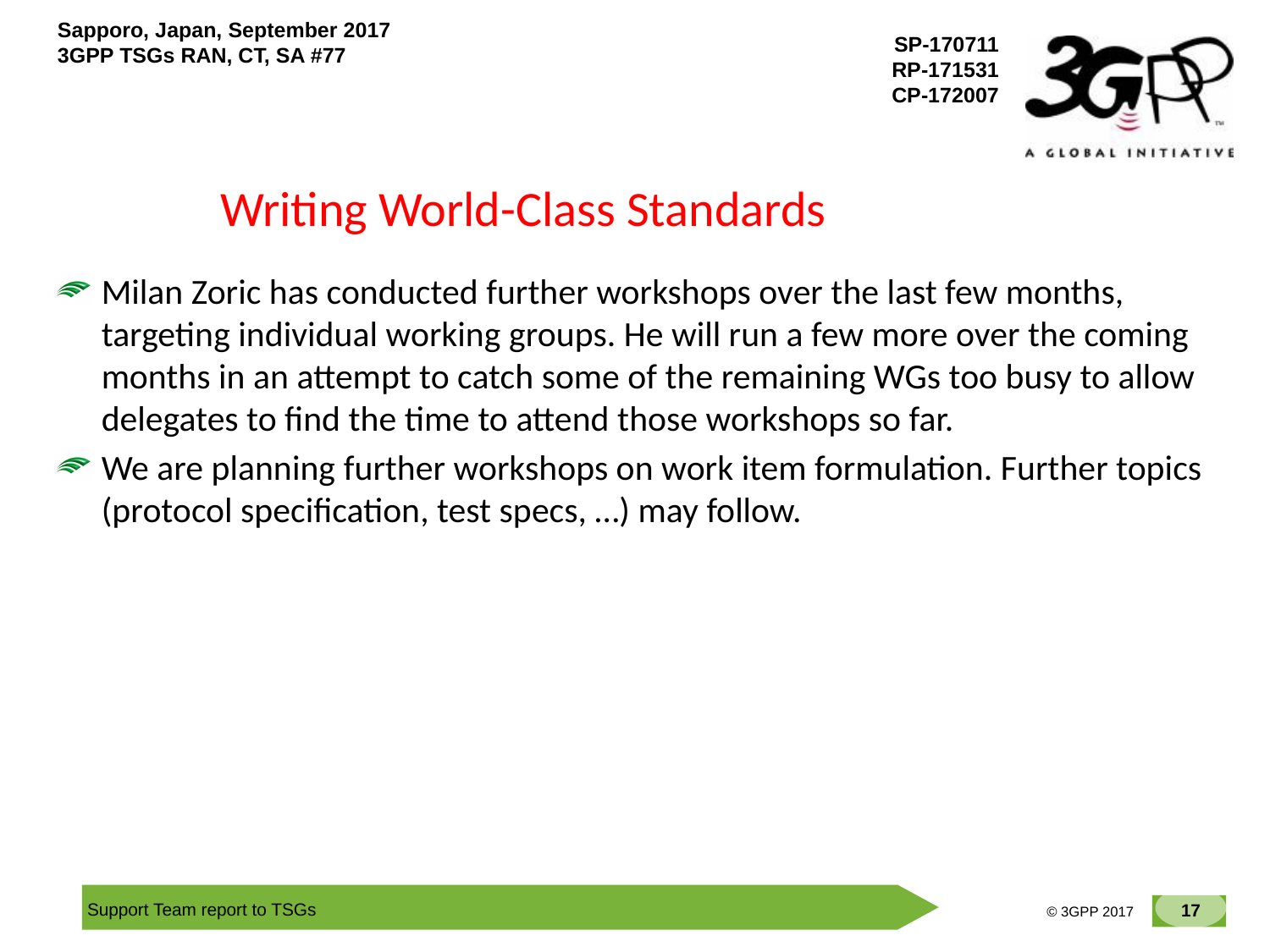

Writing World-Class Standards
Milan Zoric has conducted further workshops over the last few months, targeting individual working groups. He will run a few more over the coming months in an attempt to catch some of the remaining WGs too busy to allow delegates to find the time to attend those workshops so far.
We are planning further workshops on work item formulation. Further topics (protocol specification, test specs, …) may follow.